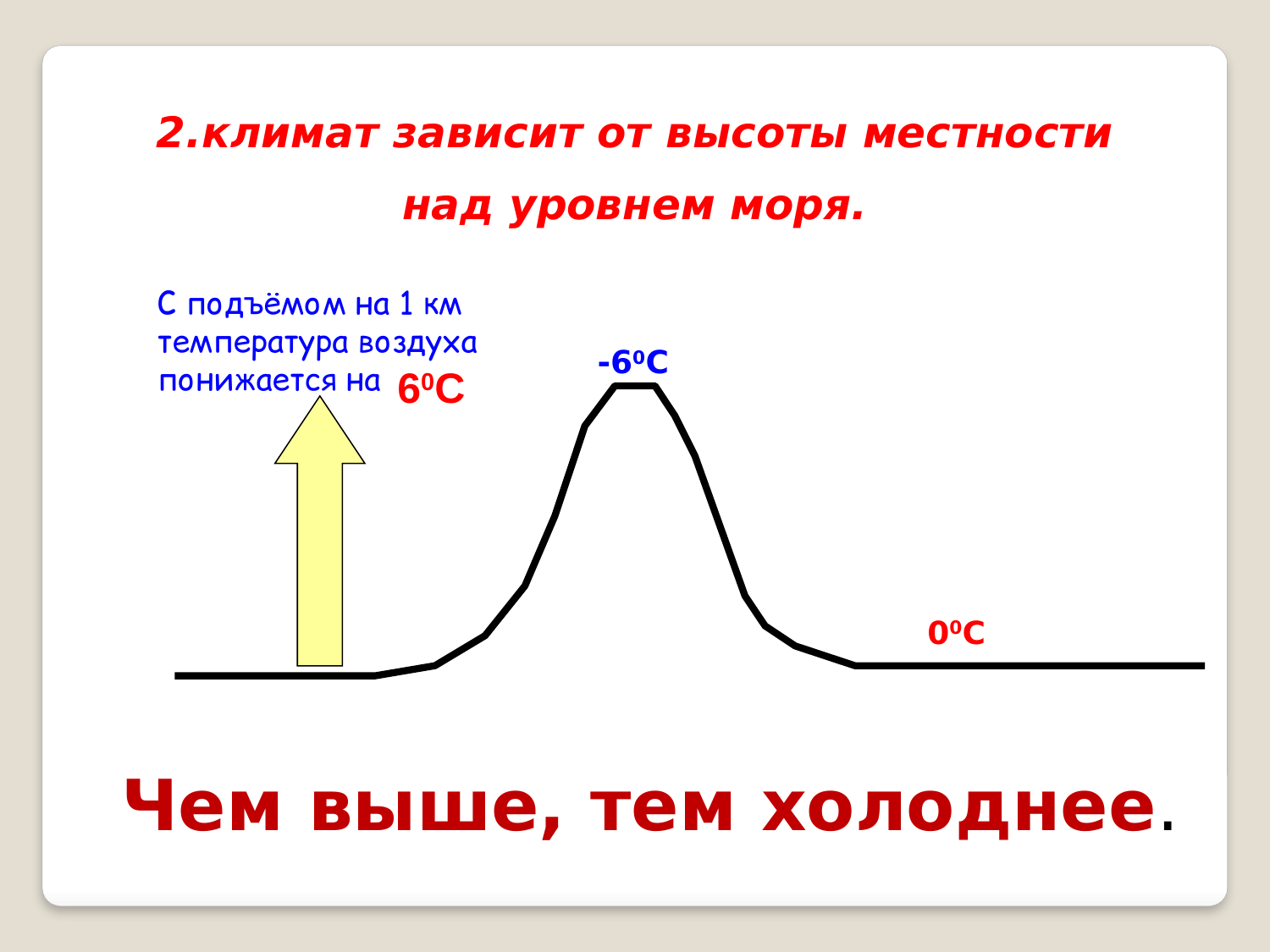

2.климат зависит от высоты местности
над уровнем моря.

С подъёмом на 1 км температура воздуха понижается на
-60С
60С

00С
Чем выше, тем холоднее.